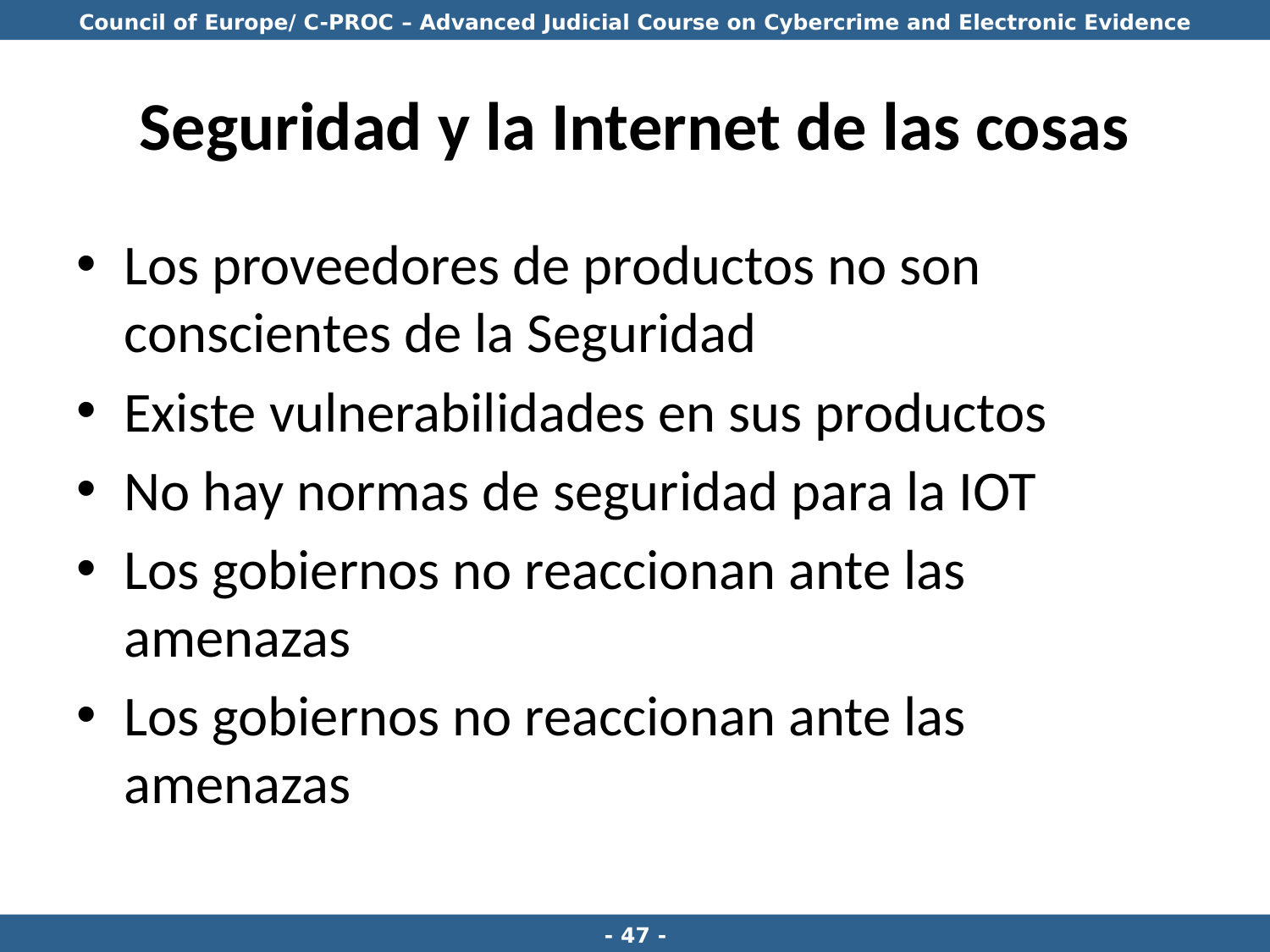

# Seguridad y la Internet de las cosas
Los proveedores de productos no son conscientes de la Seguridad
Existe vulnerabilidades en sus productos
No hay normas de seguridad para la IOT
Los gobiernos no reaccionan ante las amenazas
Los gobiernos no reaccionan ante las amenazas